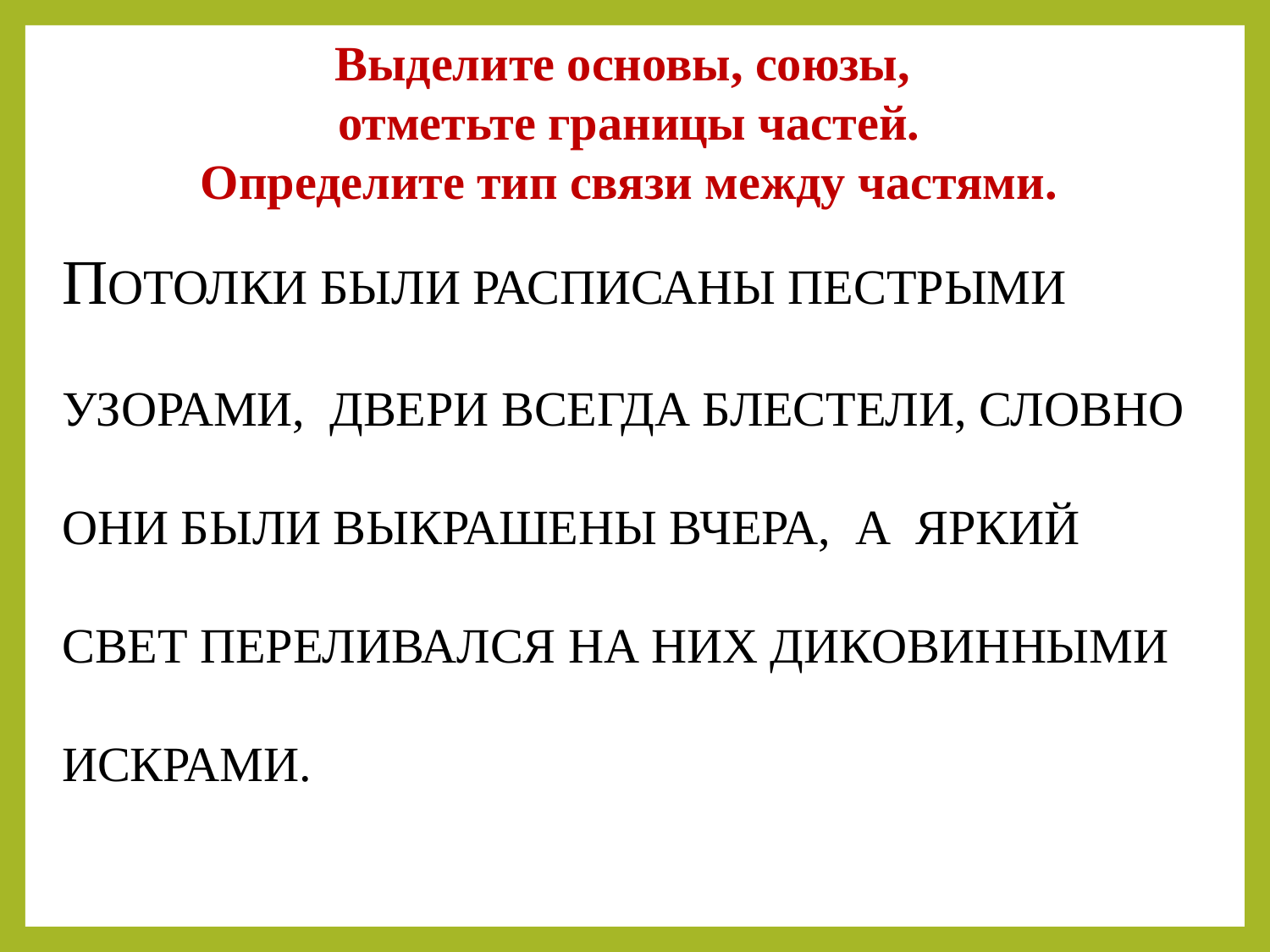

Выделите основы, союзы,
отметьте границы частей.
Определите тип связи между частями.
ПОТОЛКИ БЫЛИ РАСПИСАНЫ ПЕСТРЫМИ УЗОРАМИ,  ДВЕРИ ВСЕГДА БЛЕСТЕЛИ, СЛОВНО ОНИ БЫЛИ ВЫКРАШЕНЫ ВЧЕРА,  А  ЯРКИЙ СВЕТ ПЕРЕЛИВАЛСЯ НА НИХ ДИКОВИННЫМИ ИСКРАМИ.